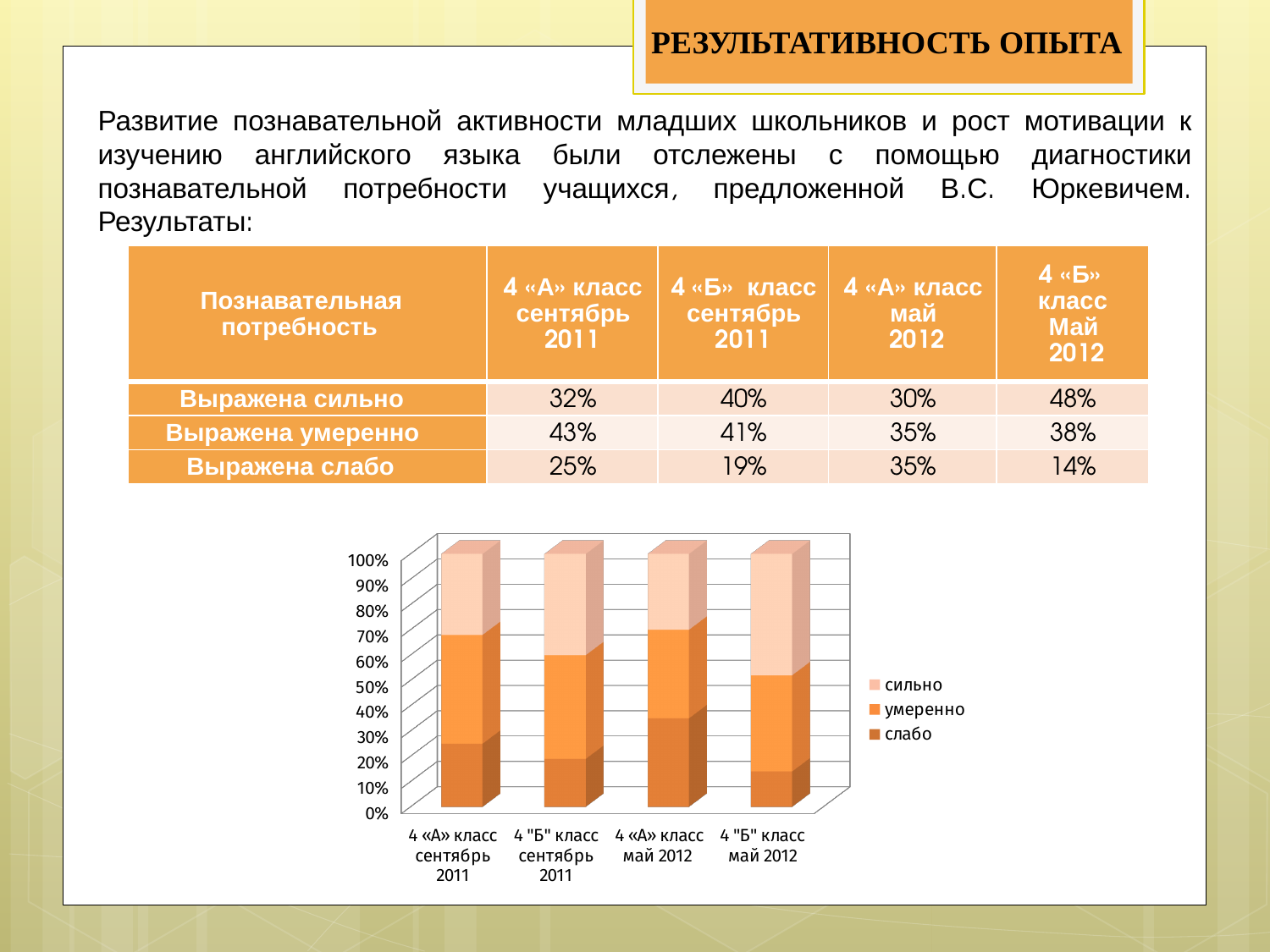

РЕЗУЛЬТАТИВНОСТЬ ОПЫТА
Развитие познавательной активности младших школьников и рост мотивации к изучению английского языка были отслежены с помощью диагностики познавательной потребности учащихся, предложенной В.С. Юркевичем. Результаты:
| Познавательная потребность | 4 «А» класс сентябрь 2011 | 4 «Б» класс сентябрь 2011 | 4 «А» класс май 2012 | 4 «Б» класс Май 2012 |
| --- | --- | --- | --- | --- |
| Выражена сильно | 32% | 40% | 30% | 48% |
| Выражена умеренно | 43% | 41% | 35% | 38% |
| Выражена слабо | 25% | 19% | 35% | 14% |

[unsupported chart]